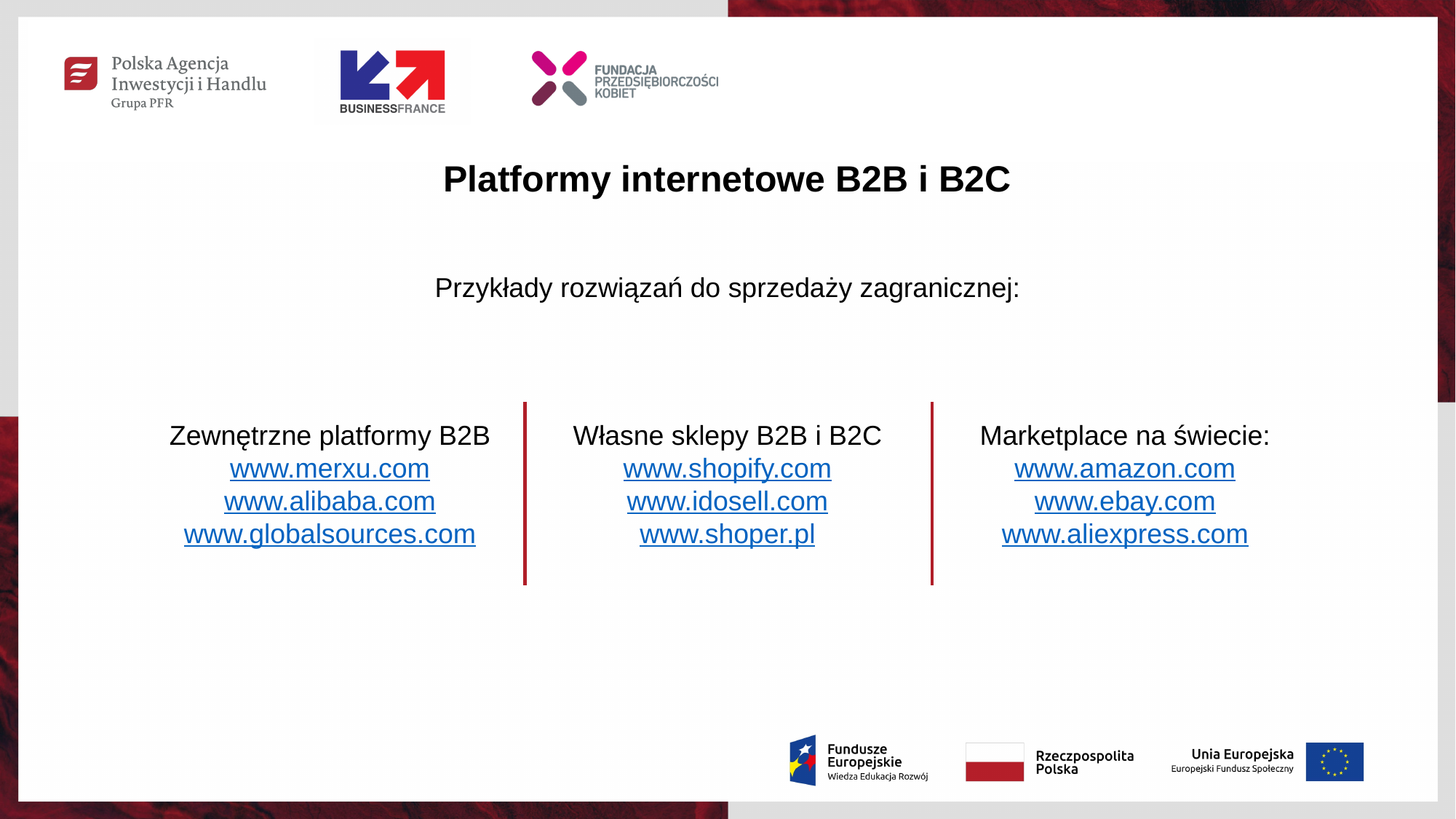

Platformy internetowe B2B i B2C
Przykłady rozwiązań do sprzedaży zagranicznej:

Zewnętrzne platformy B2B
www.merxu.com
www.alibaba.com
www.globalsources.com

Własne sklepy B2B i B2C
www.shopify.com
www.idosell.com
www.shoper.pl

Marketplace na świecie:
www.amazon.com
www.ebay.com
www.aliexpress.com